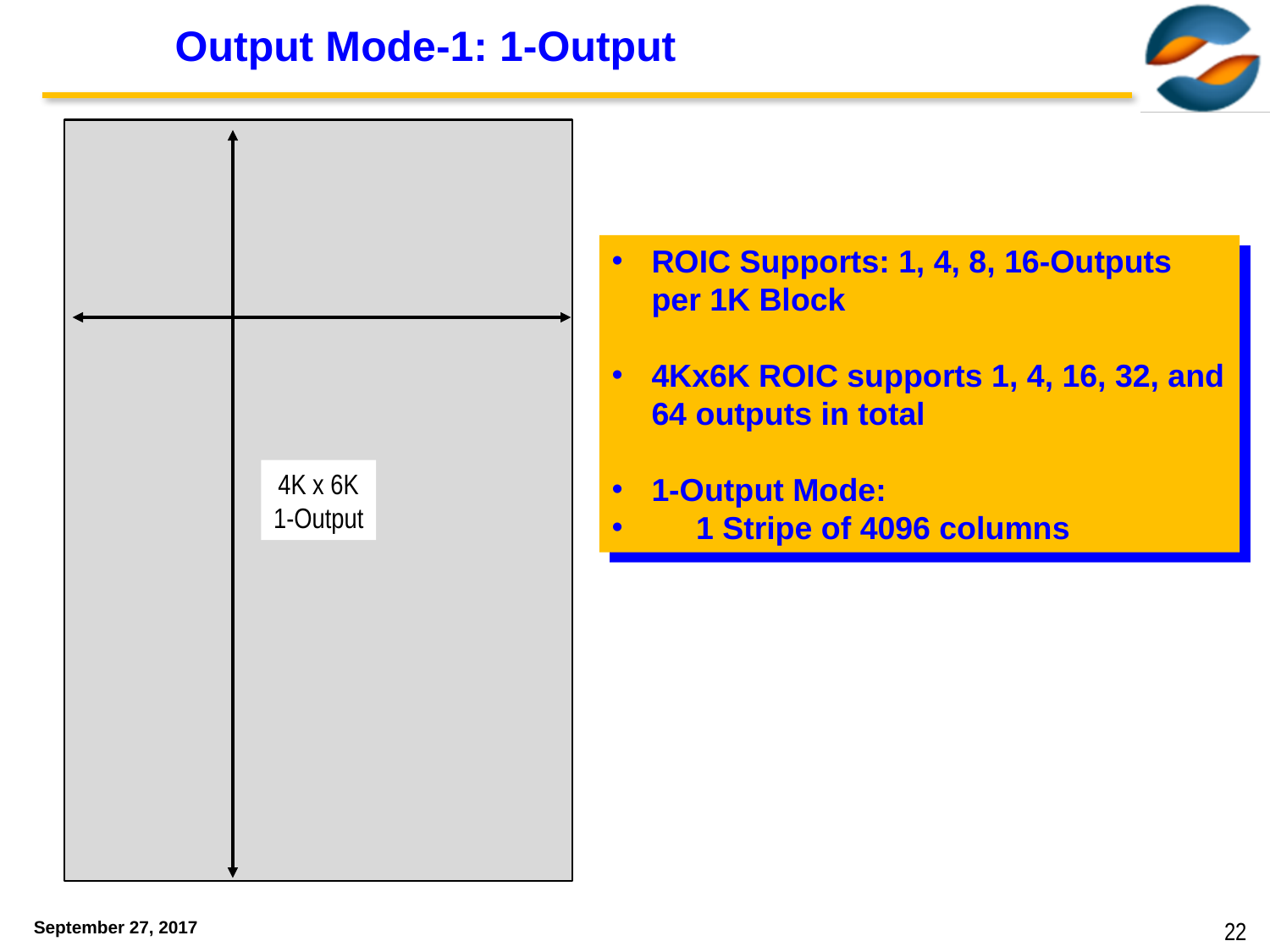

# Output Mode-1: 1-Output

ROIC Supports: 1, 4, 8, 16-Outputs per 1K Block

4Kx6K ROIC supports 1, 4, 16, 32, and 64 outputs in total

1-Output Mode:
     1 Stripe of 4096 columns
4K x 6K
1-Output
September 27, 2017
22